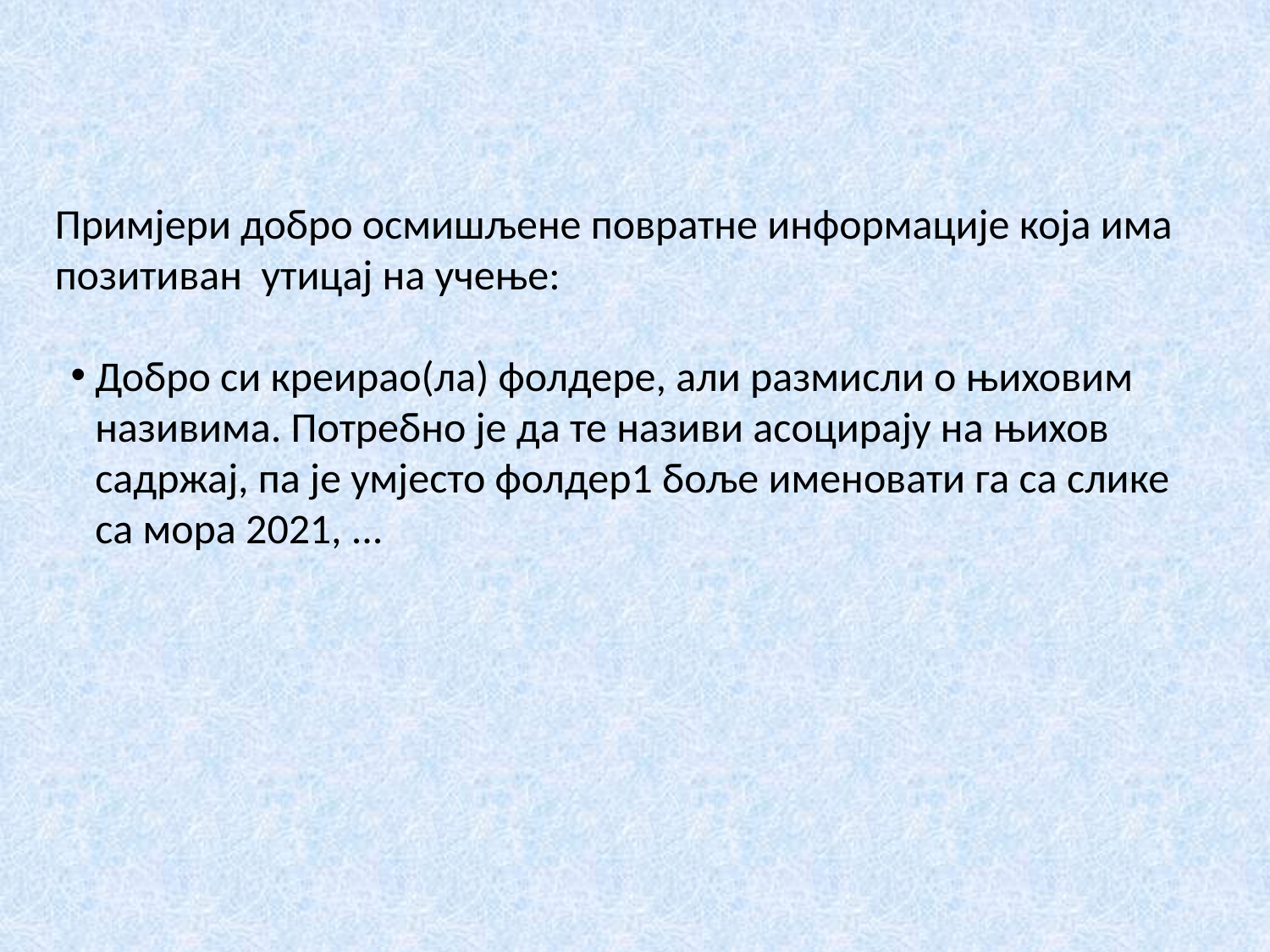

Примјери добро осмишљене повратне информације која има позитиван  утицај на учење:

Добро си креирао(ла) фолдере, али размисли о њиховим називима. Потребно је да те називи асоцирају на њихов садржај, па је умјесто фолдер1 боље именовати га са слике са мора 2021, ...